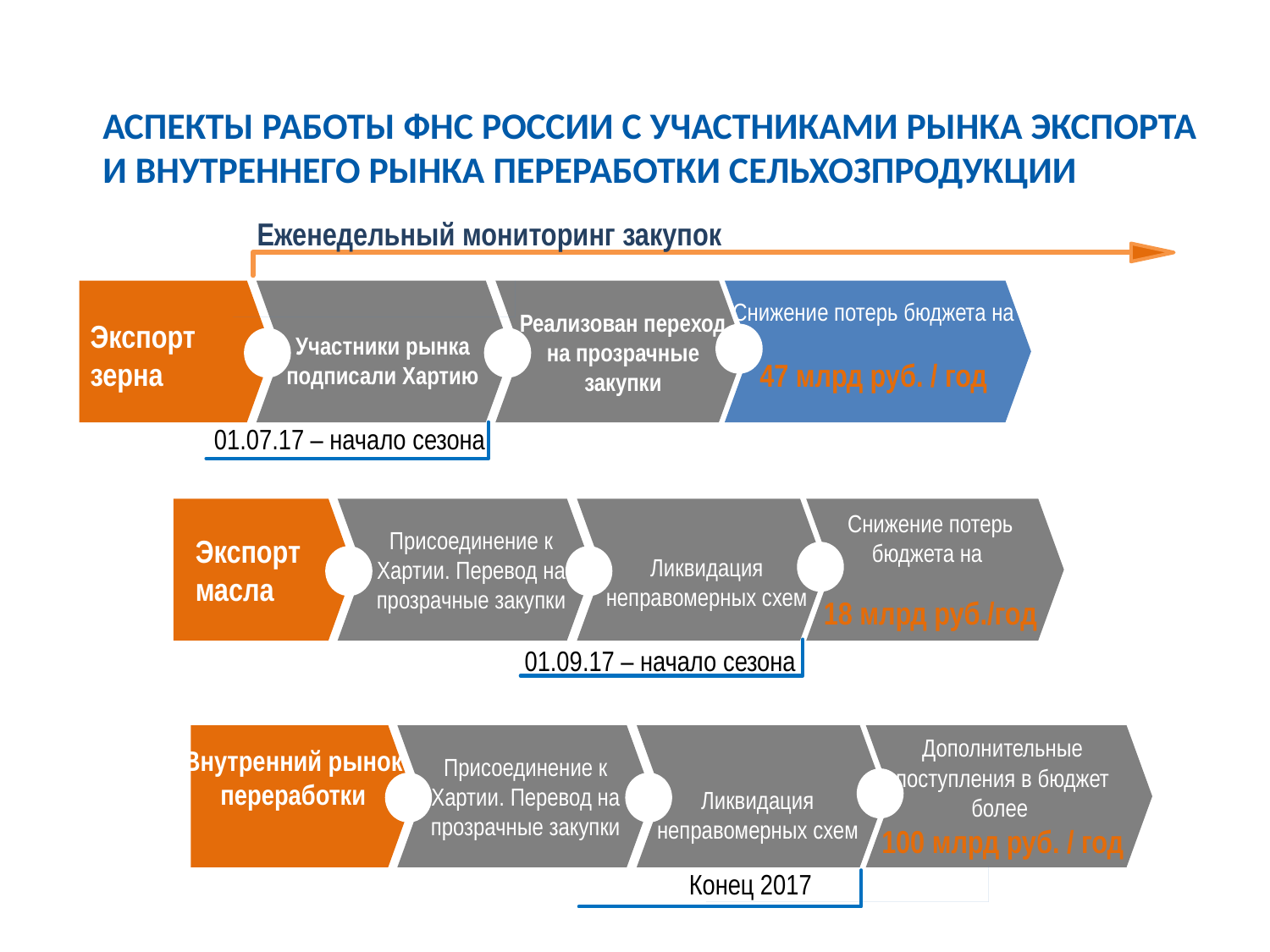

АСПЕКТЫ РАБОТЫ ФНС РОССИИ С УЧАСТНИКАМИ РЫНКА ЭКСПОРТА
И ВНУТРЕННЕГО РЫНКА ПЕРЕРАБОТКИ СЕЛЬХОЗПРОДУКЦИИ
Еженедельный мониторинг закупок

Снижение потерь бюджета на

47 млрд руб. / год
Реализован переход на прозрачные закупки
Экспорт
зерна
Участники рынка подписали Хартию

01.07.17 – начало сезона

Экспорт
масла
Присоединение к Хартии. Перевод на прозрачные закупки
Снижение потерь бюджета на

18 млрд руб./год
Ликвидация неправомерных схем

01.09.17 – начало сезона

Внутренний рынок переработки

Присоединение к Хартии. Перевод на прозрачные закупки
Дополнительные поступления в бюджет более
100 млрд руб. / год
Ликвидация неправомерных схем

Конец 2017

4